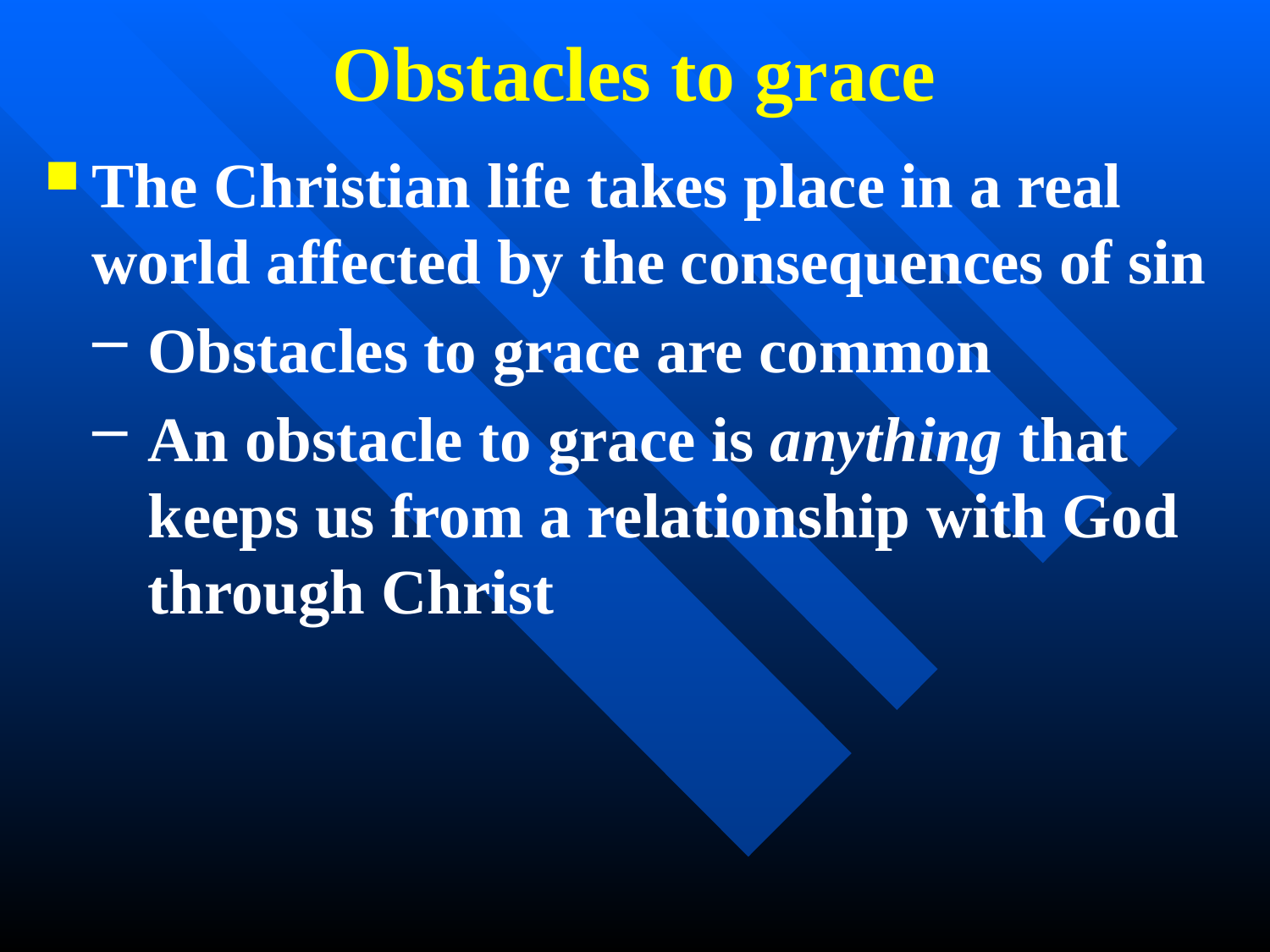

Obstacles to grace
The Christian life takes place in a real world affected by the consequences of sin
Obstacles to grace are common
An obstacle to grace is anything that keeps us from a relationship with God through Christ